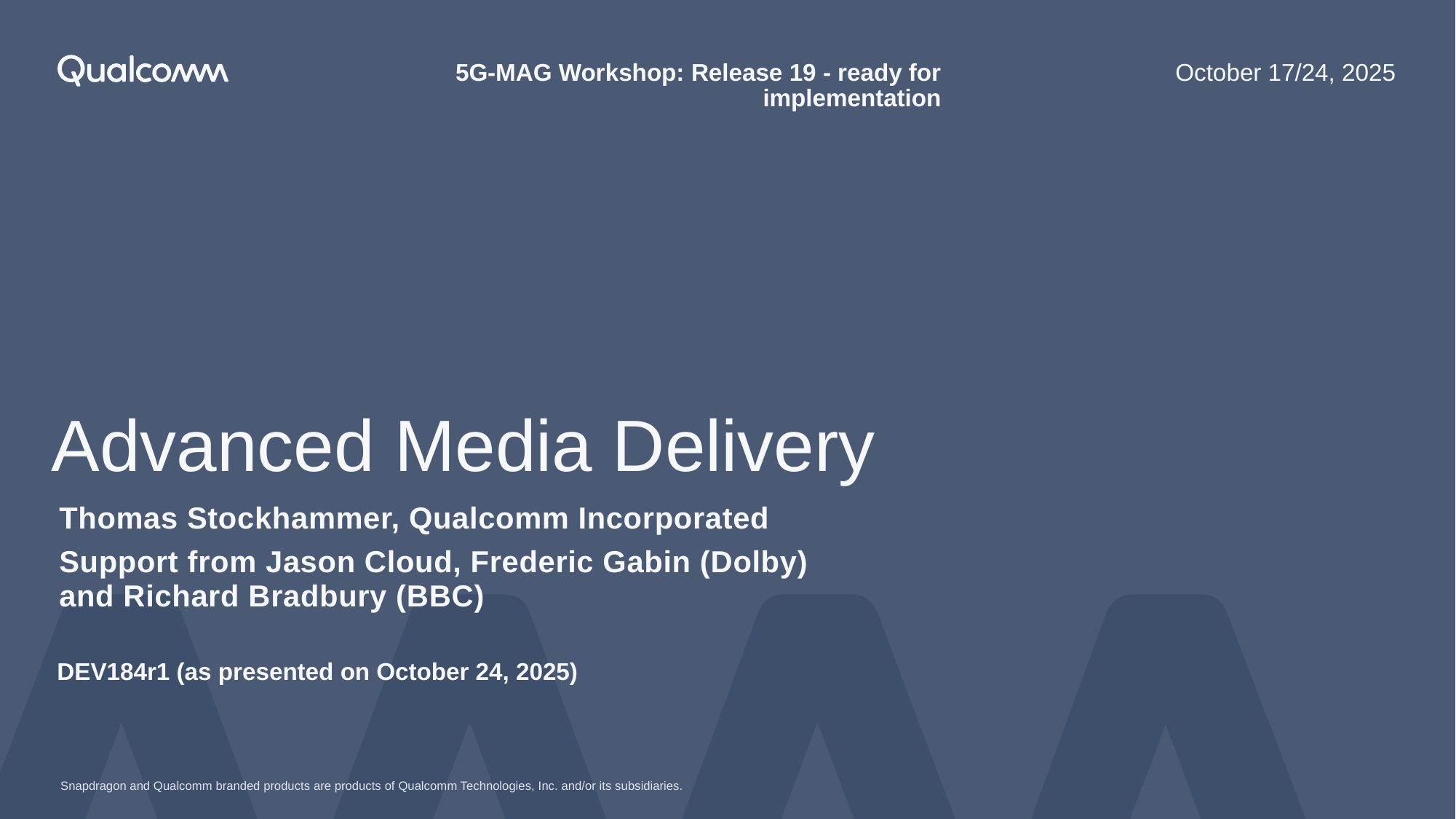

5G-MAG Workshop: Release 19 - ready for implementation
October 17/24, 2025
# Advanced Media Delivery
Thomas Stockhammer, Qualcomm Incorporated
Support from Jason Cloud, Frederic Gabin (Dolby)
and Richard Bradbury (BBC)
DEV184r1 (as presented on October 24, 2025)